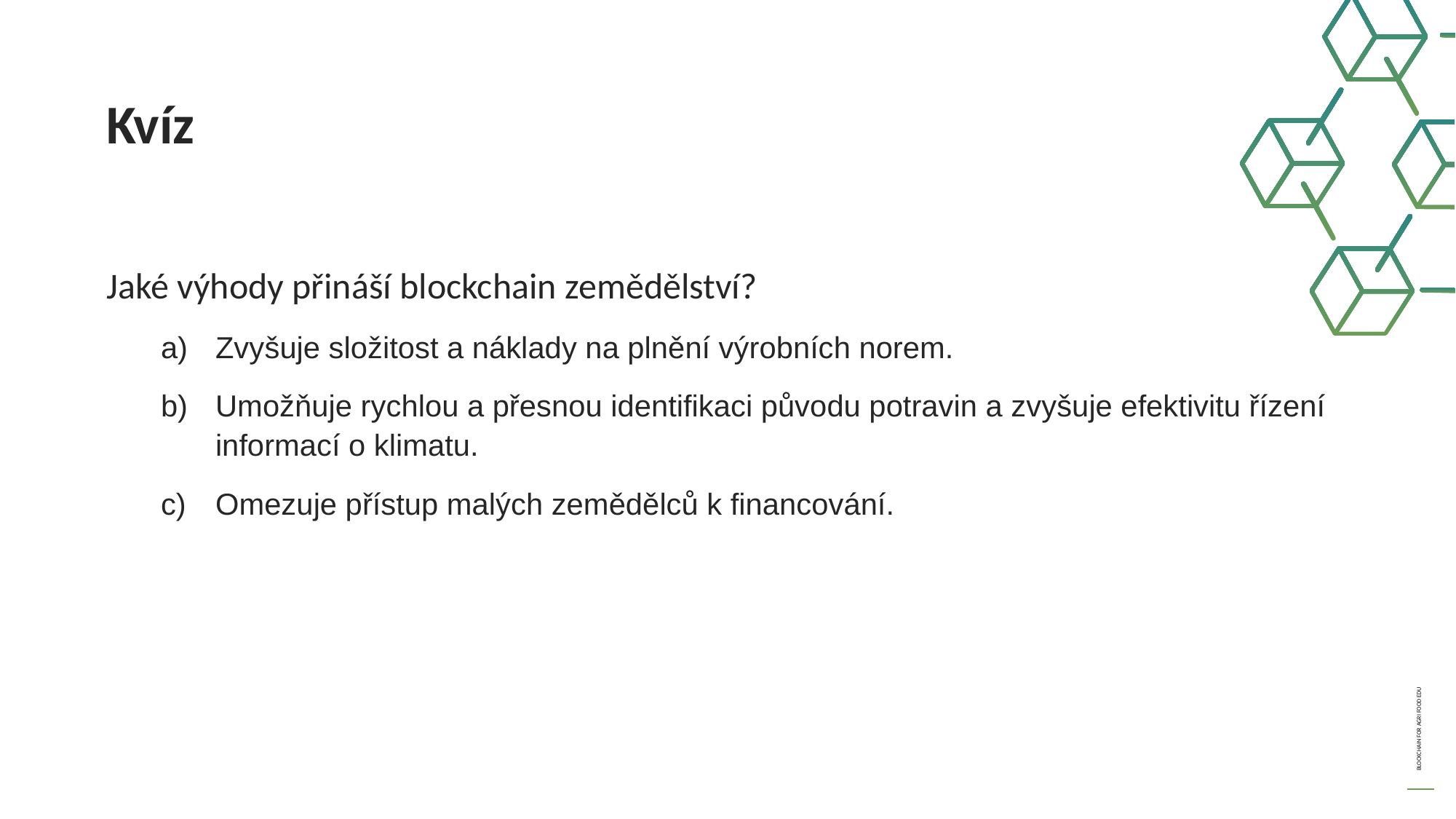

Kvíz
Jaké výhody přináší blockchain zemědělství?
Zvyšuje složitost a náklady na plnění výrobních norem.
Umožňuje rychlou a přesnou identifikaci původu potravin a zvyšuje efektivitu řízení informací o klimatu.
Omezuje přístup malých zemědělců k financování.